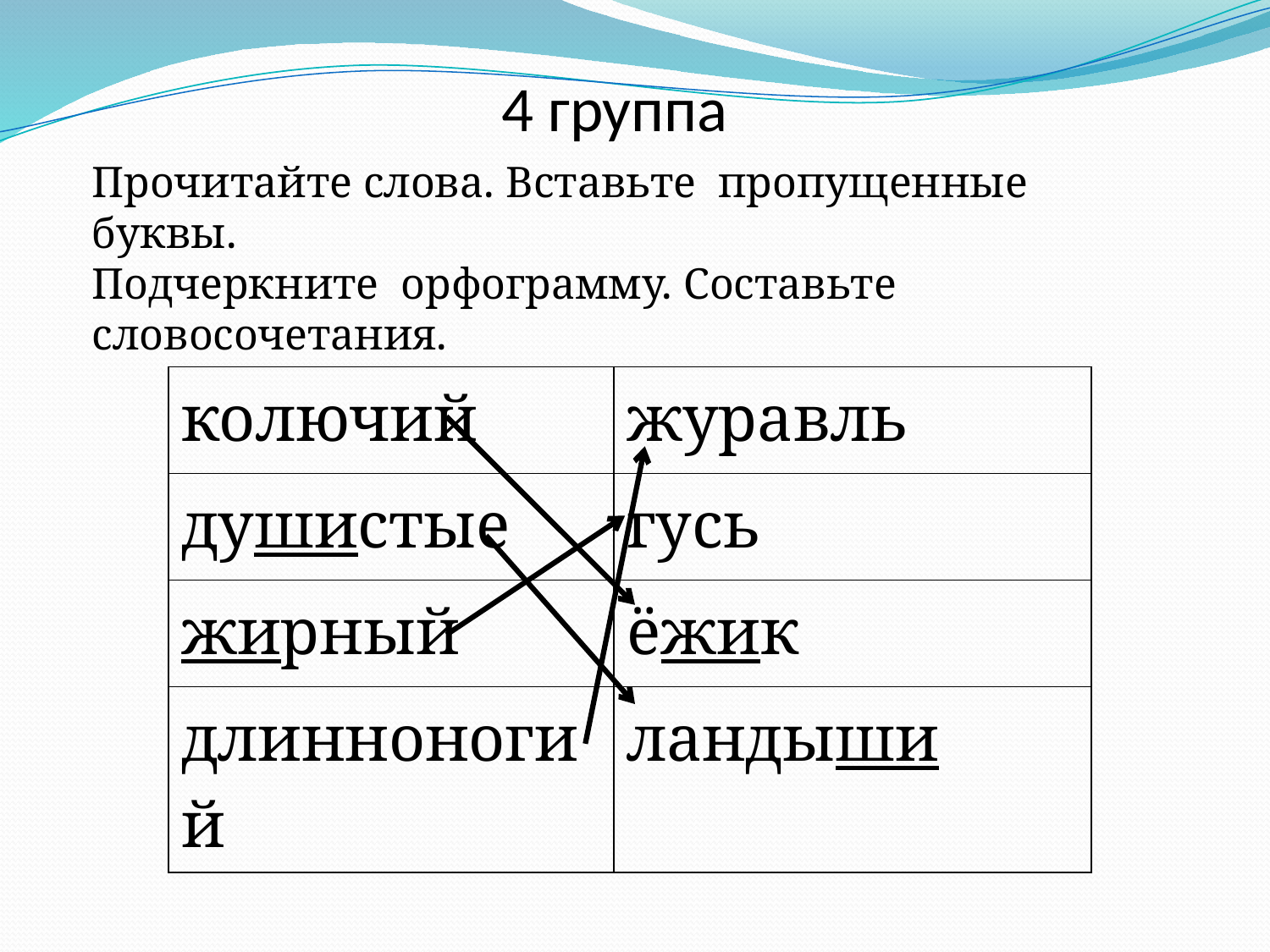

# 4 группа
Прочитайте слова. Вставьте  пропущенные  буквы.
Подчеркните  орфограмму. Составьте  словосочетания.
| колючий | журавль |
| --- | --- |
| душистые | гусь |
| жирный | ёжик |
| длинноногий | ландыши |